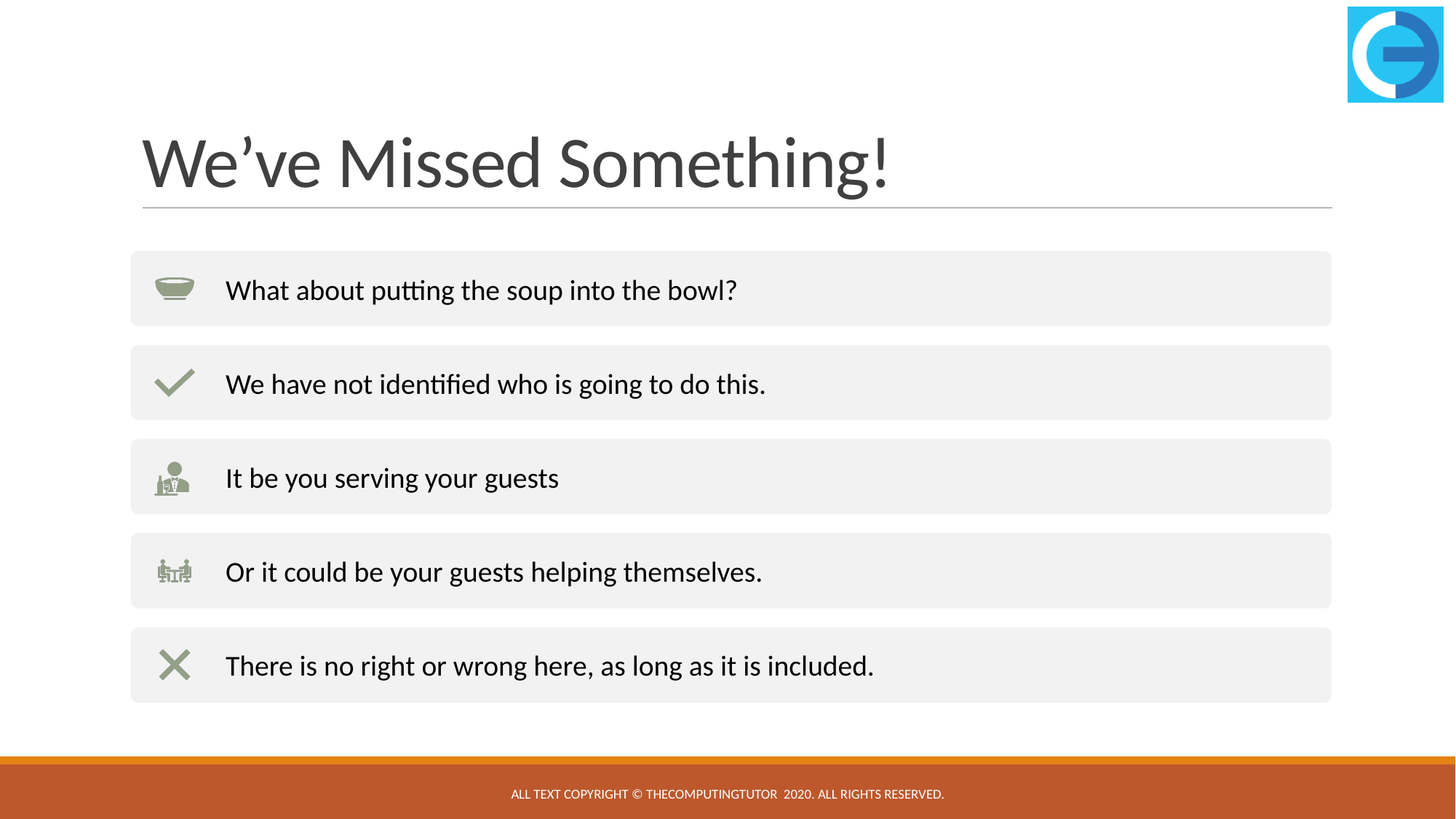

# We’ve Missed Something!
What about putting the soup into the bowl?
We have not identified who is going to do this.
It be you serving your guests
Or it could be your guests helping themselves.
There is no right or wrong here, as long as it is included.
All text copyright © TheComputingTutor  2020. All rights Reserved.